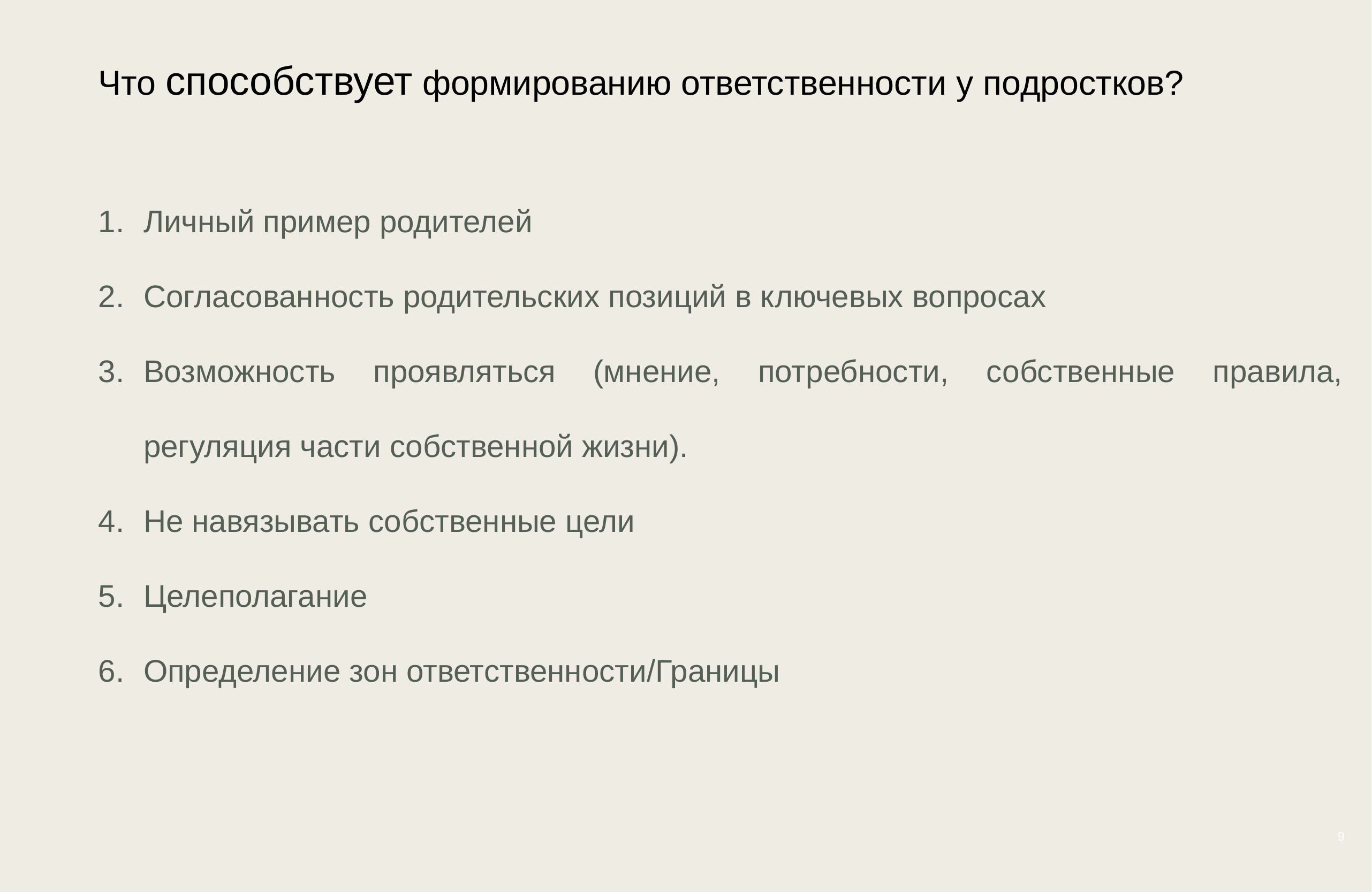

Что способствует формированию ответственности у подростков?
Личный пример родителей
Согласованность родительских позиций в ключевых вопросах
Возможность проявляться (мнение, потребности, собственные правила, регуляция части собственной жизни).
Не навязывать собственные цели
Целеполагание
Определение зон ответственности/Границы

9